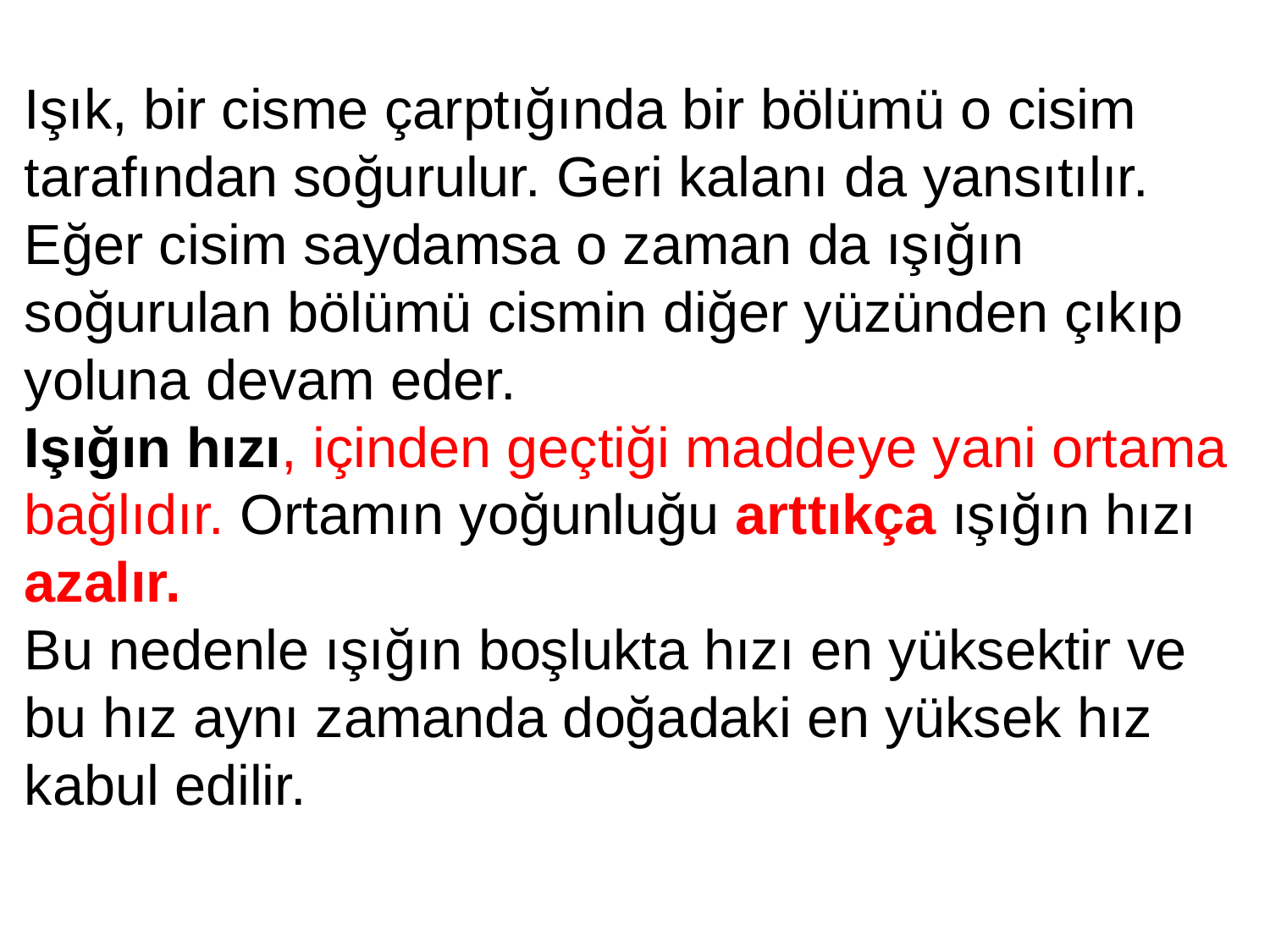

Işık, bir cisme çarptığında bir bölümü o cisim tarafından soğurulur. Geri kalanı da yansıtılır. Eğer cisim saydamsa o zaman da ışığın soğurulan bölümü cismin diğer yüzünden çıkıp yoluna devam eder.
Işığın hızı, içinden geçtiği maddeye yani ortama bağlıdır. Ortamın yoğunluğu arttıkça ışığın hızı azalır.
Bu nedenle ışığın boşlukta hızı en yüksektir ve bu hız aynı zamanda doğadaki en yüksek hız kabul edilir.